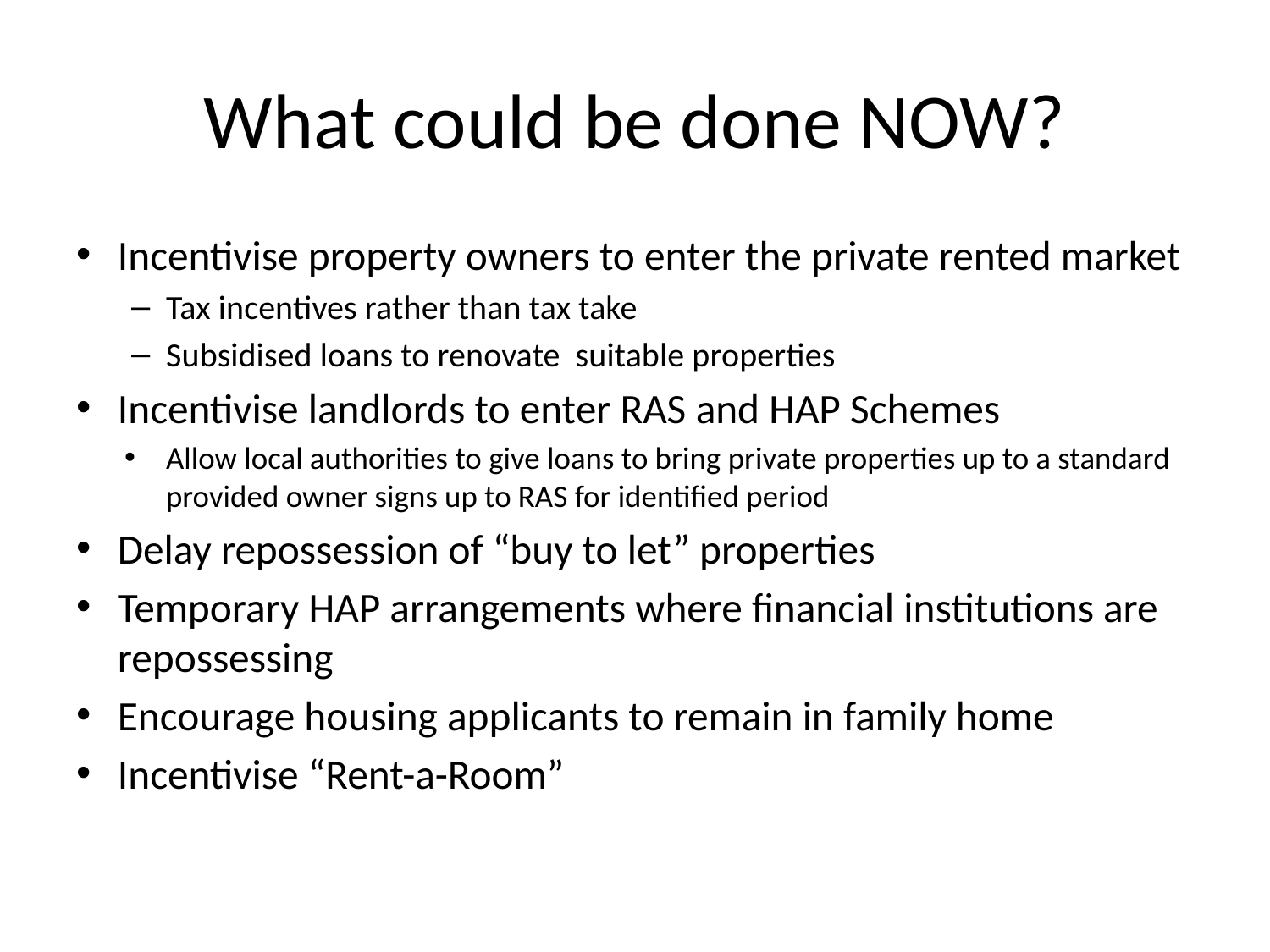

# What could be done NOW?
Incentivise property owners to enter the private rented market
Tax incentives rather than tax take
Subsidised loans to renovate  suitable properties
Incentivise landlords to enter RAS and HAP Schemes
Allow local authorities to give loans to bring private properties up to a standard provided owner signs up to RAS for identified period
Delay repossession of “buy to let” properties
Temporary HAP arrangements where financial institutions are repossessing
Encourage housing applicants to remain in family home
Incentivise “Rent-a-Room”